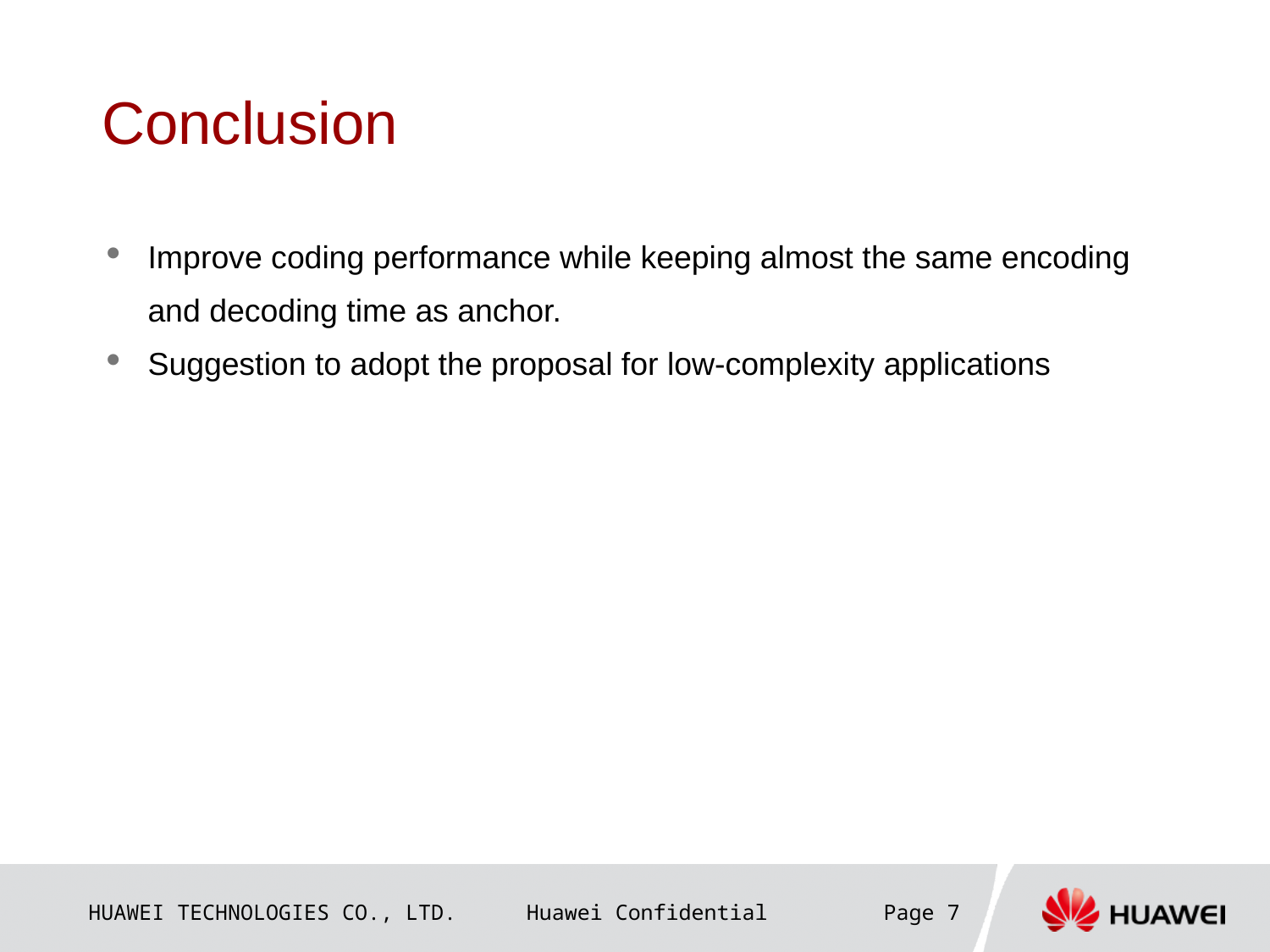

# Conclusion
Improve coding performance while keeping almost the same encoding and decoding time as anchor.
Suggestion to adopt the proposal for low-complexity applications
Page 7